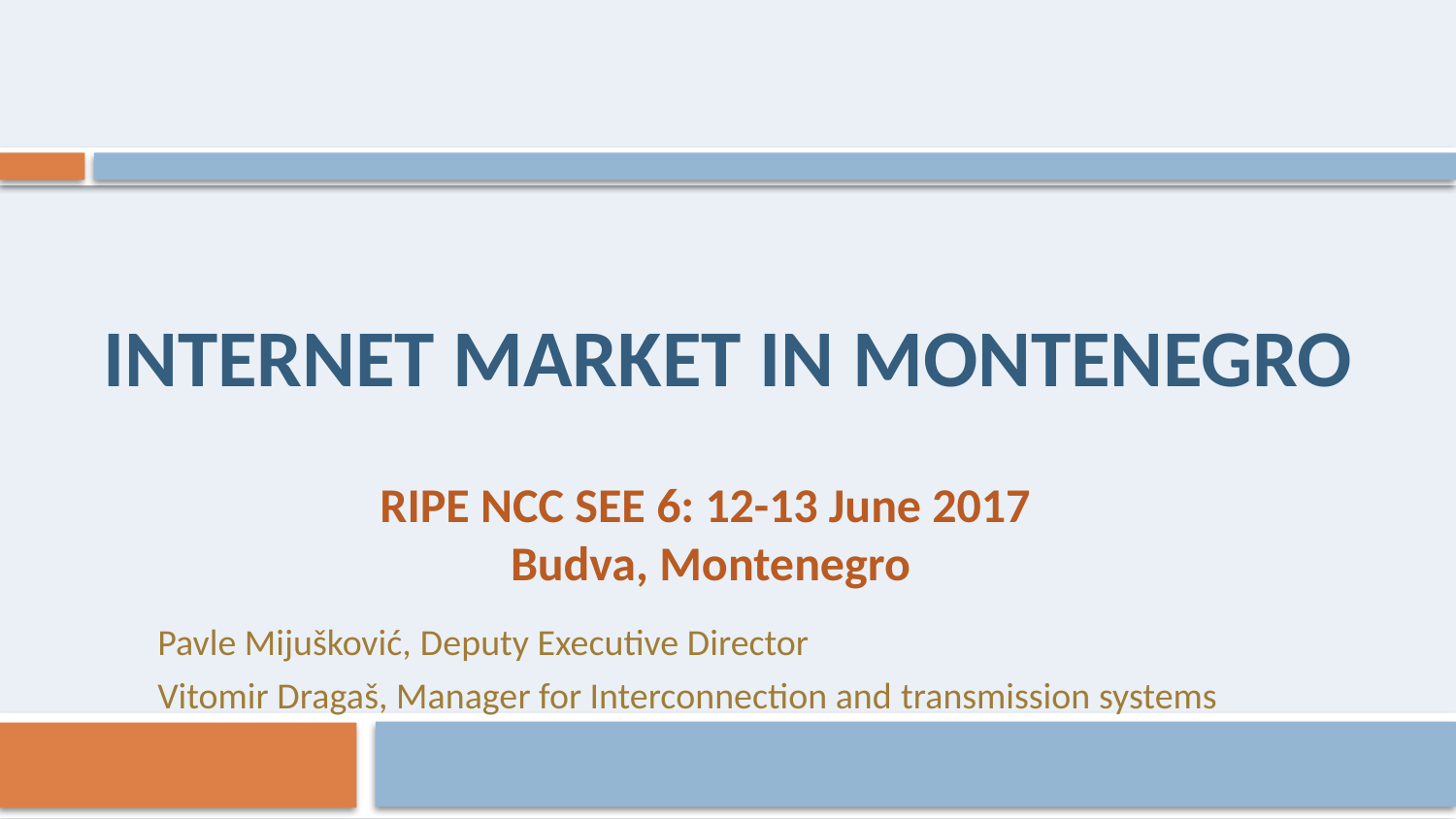

# internet market in montenegro
RIPE NCC SEE 6: 12-13 June 2017
Budva, Montenegro
Pavle Mijušković, Deputy Executive Director
Vitomir Dragaš, Manager for Interconnection and transmission systems